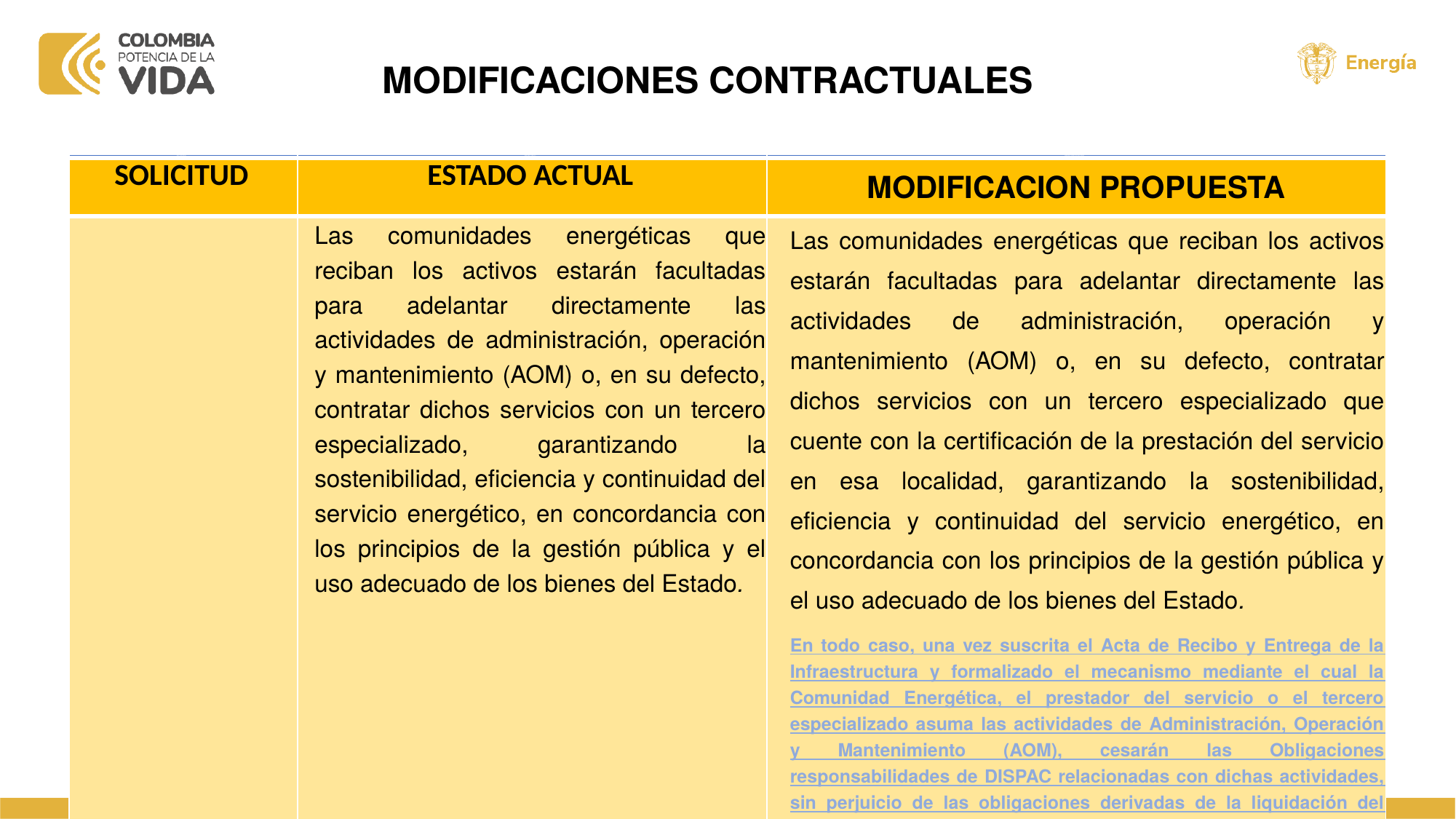

# MODIFICACIONES CONTRACTUALES
| SOLICITUDES | ESTADO ACTUAL | MODIFICACIÓN PROPUESTA |
| --- | --- | --- |
| SOLICITUD | ESTADO ACTUAL | MODIFICACION PROPUESTA |
|  | Las comunidades energéticas que reciban los activos estarán facultadas para adelantar directamente las actividades de administración, operación y mantenimiento (AOM) o, en su defecto, contratar dichos servicios con un tercero especializado, garantizando la sostenibilidad, eficiencia y continuidad del servicio energético, en concordancia con los principios de la gestión pública y el uso adecuado de los bienes del Estado. | Las comunidades energéticas que reciban los activos estarán facultadas para adelantar directamente las actividades de administración, operación y mantenimiento (AOM) o, en su defecto, contratar dichos servicios con un tercero especializado que cuente con la certificación de la prestación del servicio en esa localidad, garantizando la sostenibilidad, eficiencia y continuidad del servicio energético, en concordancia con los principios de la gestión pública y el uso adecuado de los bienes del Estado. En todo caso, una vez suscrita el Acta de Recibo y Entrega de la Infraestructura y formalizado el mecanismo mediante el cual la Comunidad Energética, el prestador del servicio o el tercero especializado asuma las actividades de Administración, Operación y Mantenimiento (AOM), cesarán las Obligaciones responsabilidades de DISPAC relacionadas con dichas actividades, sin perjuicio de las obligaciones derivadas de la liquidación del Contrato Interadministrativo y de las responsabilidades que por disposición legal o contractual permanezcan a su cargo. |